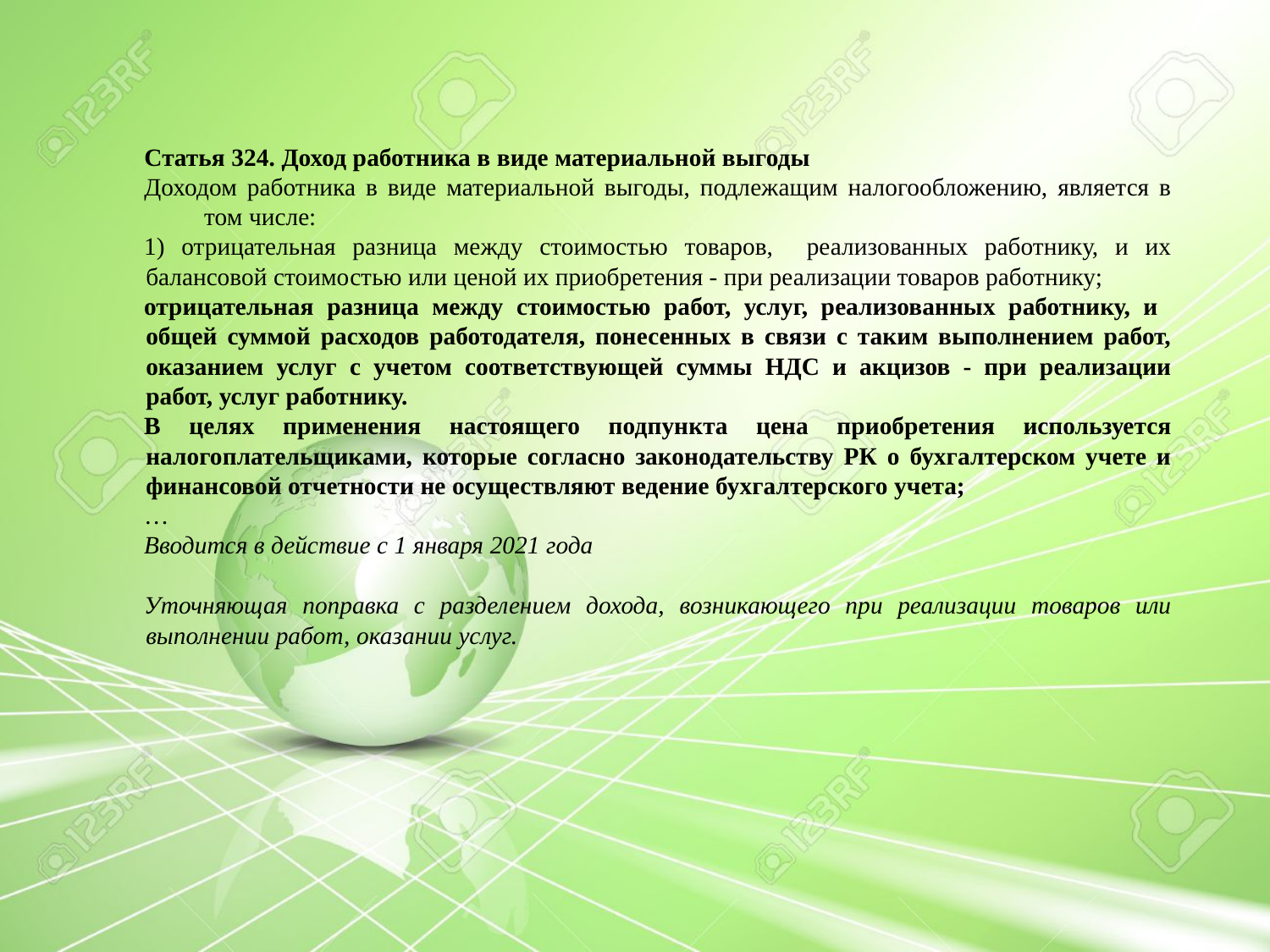

Статья 324. Доход работника в виде материальной выгоды
Доходом работника в виде материальной выгоды, подлежащим налогообложению, является в том числе:
1) отрицательная разница между стоимостью товаров,  реализованных работнику, и их балансовой стоимостью или ценой их приобретения - при реализации товаров работнику;
отрицательная разница между стоимостью работ, услуг, реализованных работнику, и  общей суммой расходов работодателя, понесенных в связи с таким выполнением работ, оказанием услуг с учетом соответствующей суммы НДС и акцизов - при реализации работ, услуг работнику.
В целях применения настоящего подпункта цена приобретения используется налогоплательщиками, которые согласно законодательству РК о бухгалтерском учете и финансовой отчетности не осуществляют ведение бухгалтерского учета;
…
Вводится в действие с 1 января 2021 года

Уточняющая поправка с разделением дохода, возникающего при реализации товаров или выполнении работ, оказании услуг.